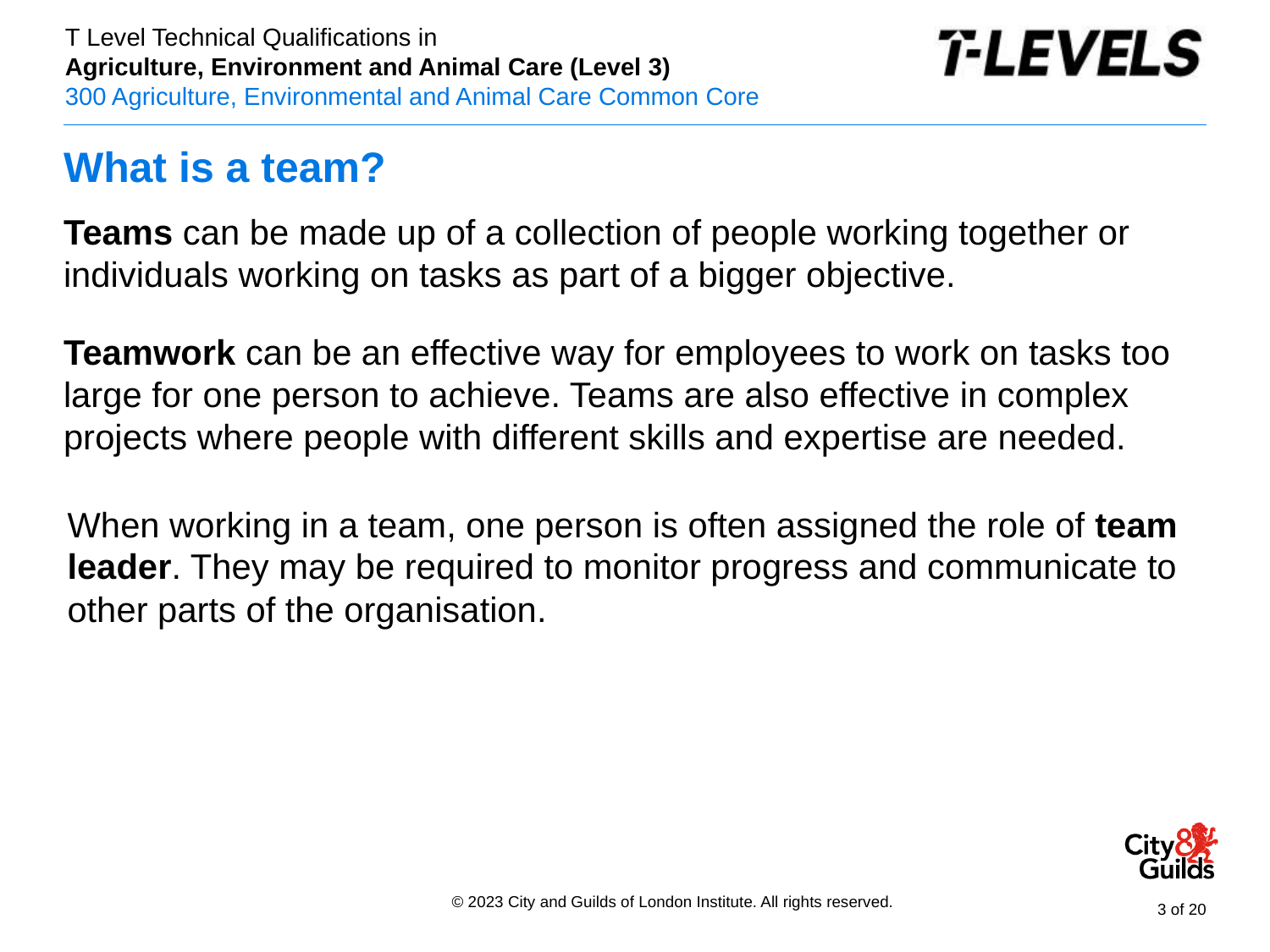

# What is a team?
Teams can be made up of a collection of people working together or individuals working on tasks as part of a bigger objective.
Teamwork can be an effective way for employees to work on tasks too large for one person to achieve. Teams are also effective in complex projects where people with different skills and expertise are needed.
When working in a team, one person is often assigned the role of team leader. They may be required to monitor progress and communicate to other parts of the organisation.